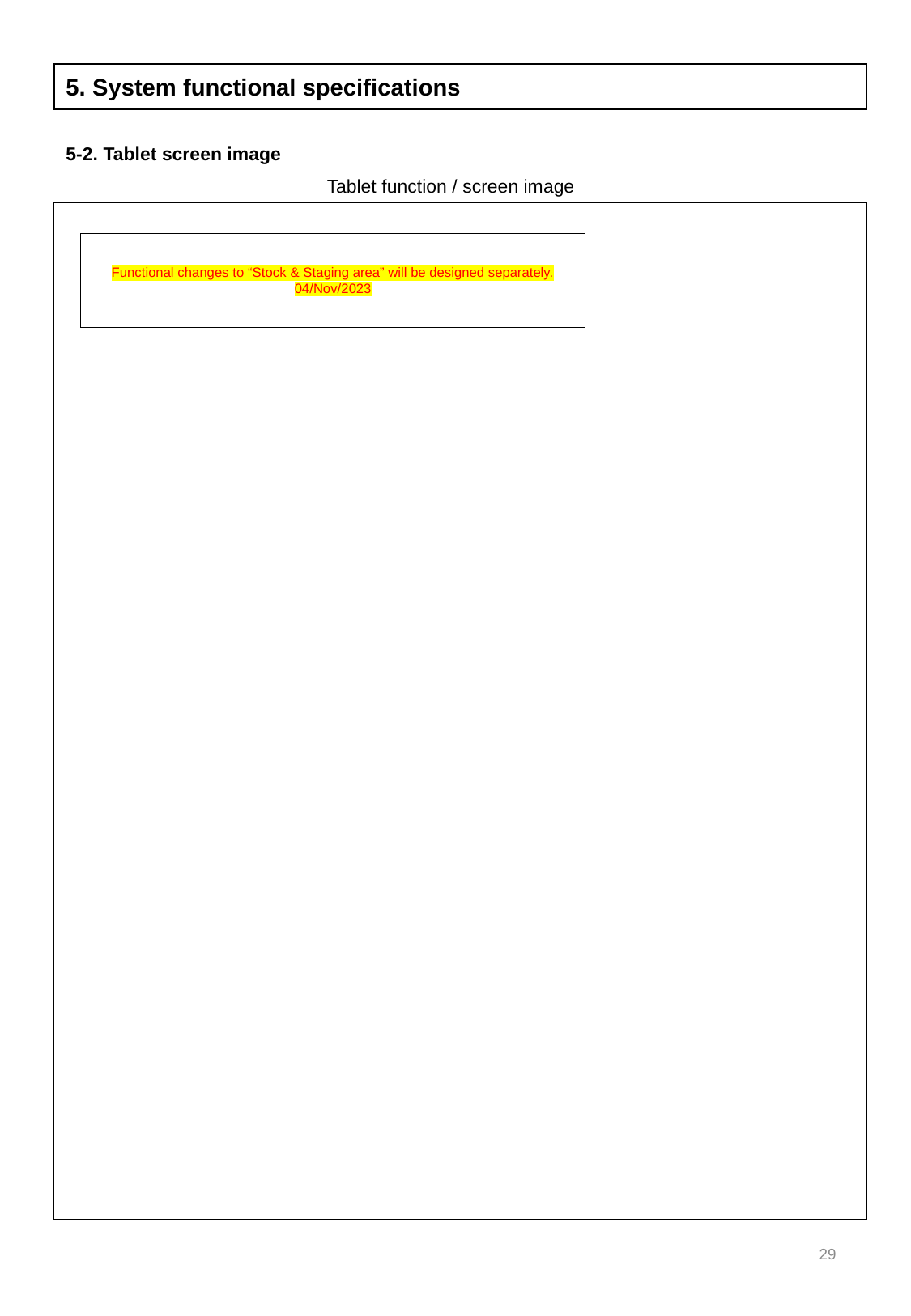

5. System functional specifications
5-2. Tablet screen image
Tablet function / screen image

Functional changes to “Stock & Staging area” will be designed separately.
04/Nov/2023
29